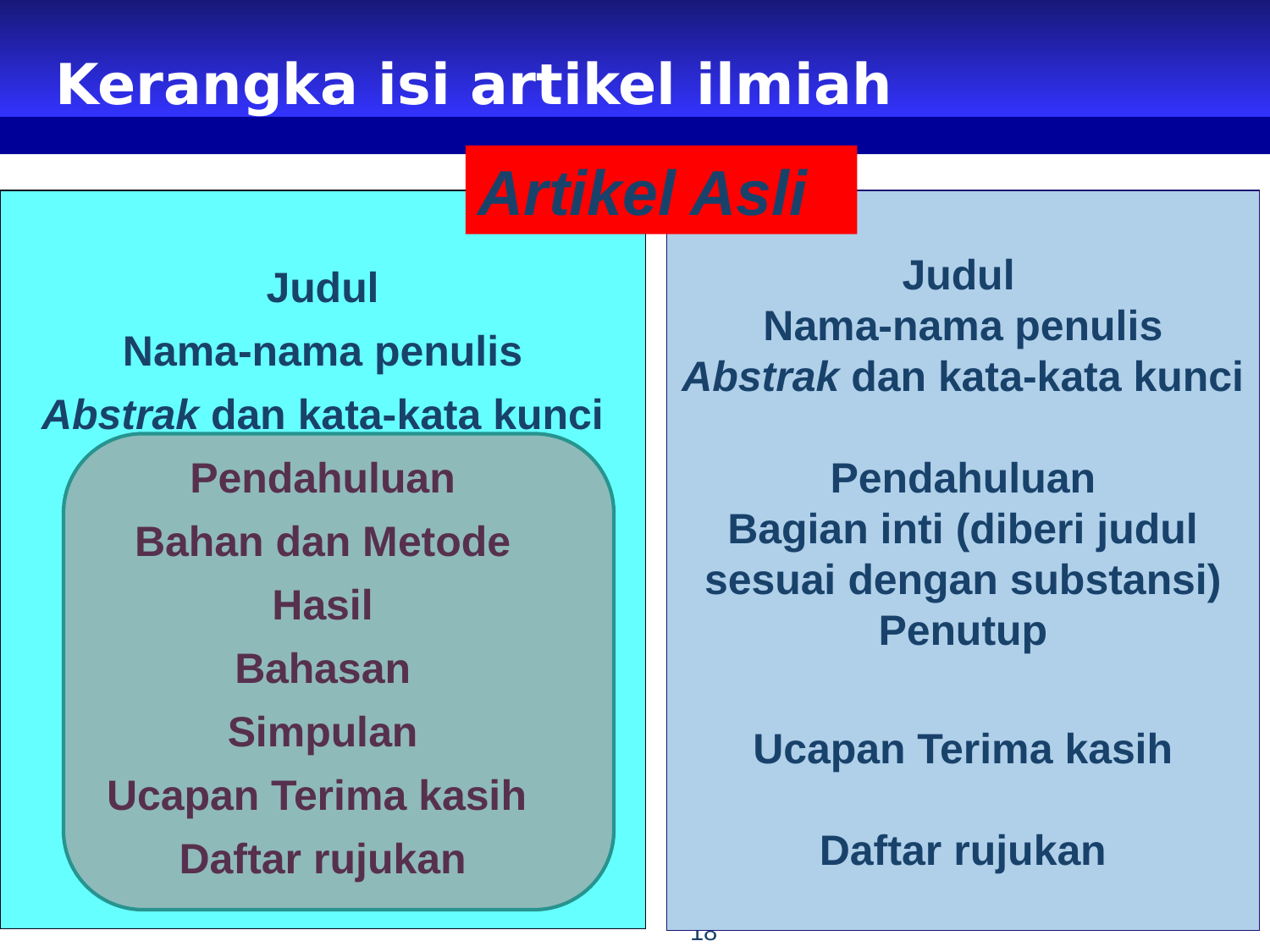

# Kerangka isi artikel ilmiah
Artikel Asli

Judul
Nama-nama penulis
Abstrak dan kata-kata kunci
Pendahuluan
Bahan dan Metode
Hasil
Bahasan
Simpulan
Ucapan Terima kasih
Daftar rujukan

Judul
Nama-nama penulis
Abstrak dan kata-kata kunci

Pendahuluan
Bagian inti (diberi judul sesuai dengan substansi)
Penutup

Ucapan Terima kasih

Daftar rujukan

18